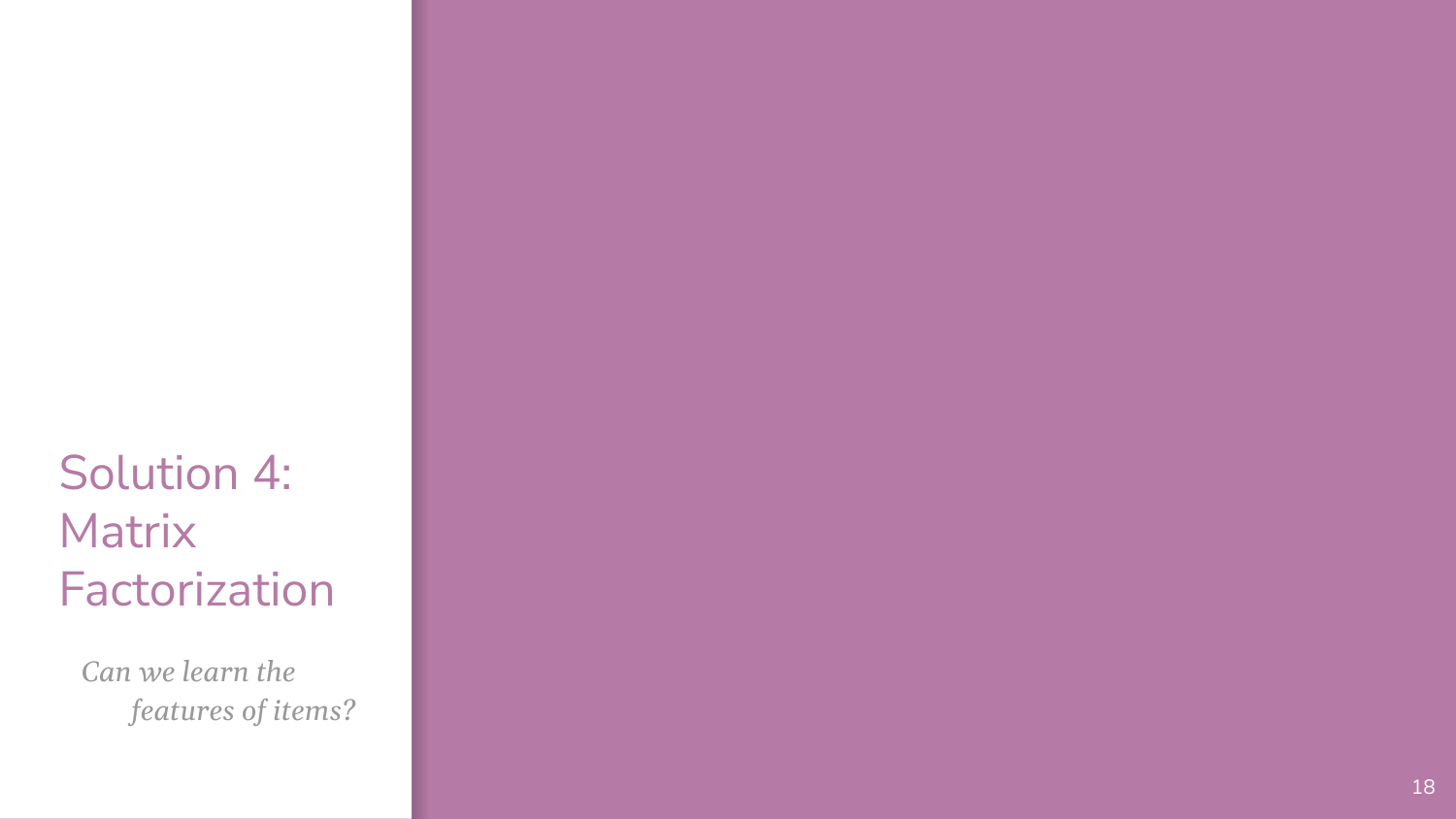

# Solution 4: Matrix Factorization
Can we learn the features of items?
18